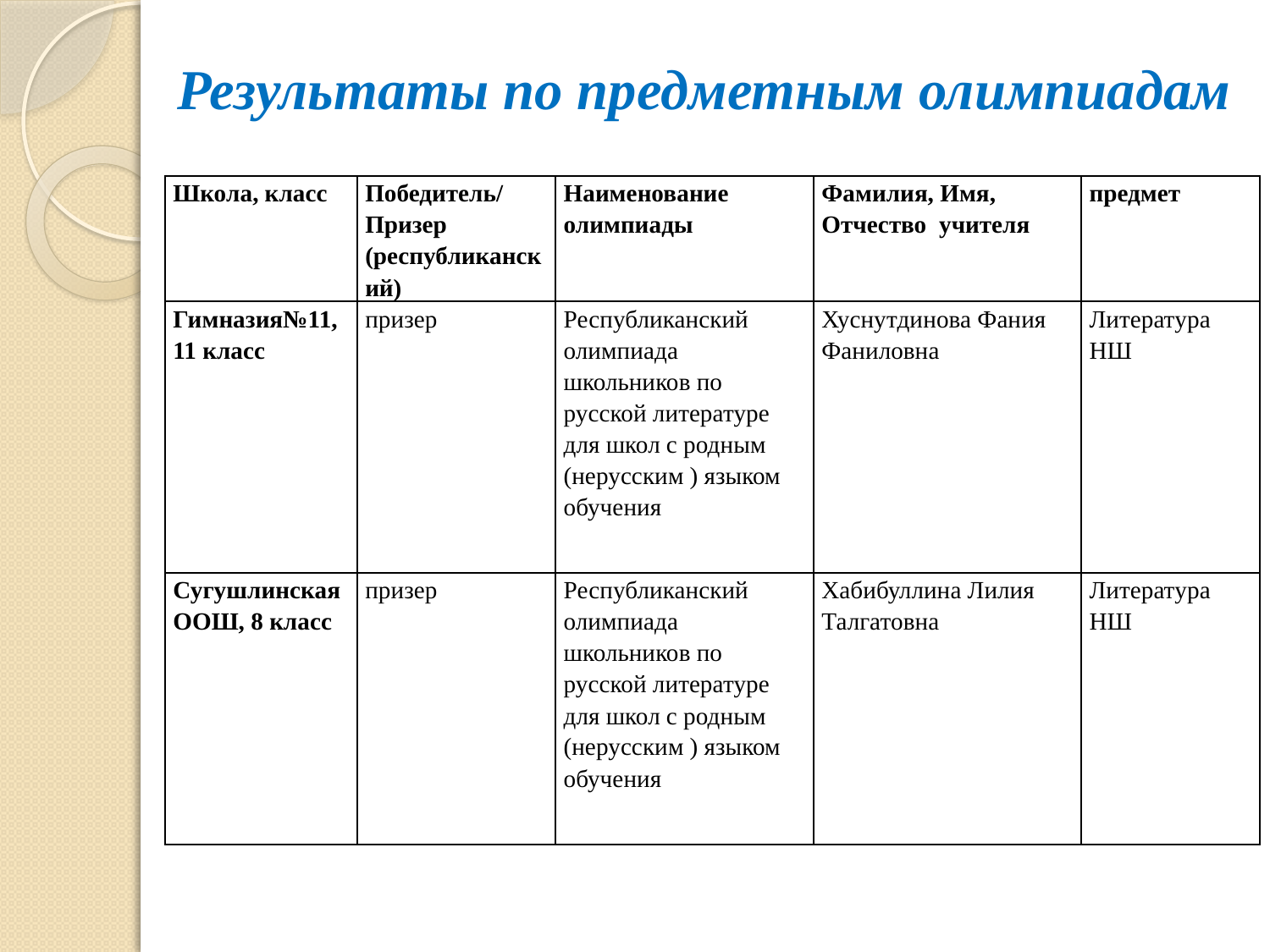

# Результаты по предметным олимпиадам
| Школа, класс | Победитель/Призер (республиканский) | Наименование олимпиады | Фамилия, Имя, Отчество учителя | предмет |
| --- | --- | --- | --- | --- |
| Гимназия№11, 11 класс | призер | Республиканский олимпиада школьников по русской литературе для школ с родным (нерусским ) языком обучения | Хуснутдинова Фания Фаниловна | Литература НШ |
| Сугушлинская ООШ, 8 класс | призер | Республиканский олимпиада школьников по русской литературе для школ с родным (нерусским ) языком обучения | Хабибуллина Лилия Талгатовна | Литература НШ |